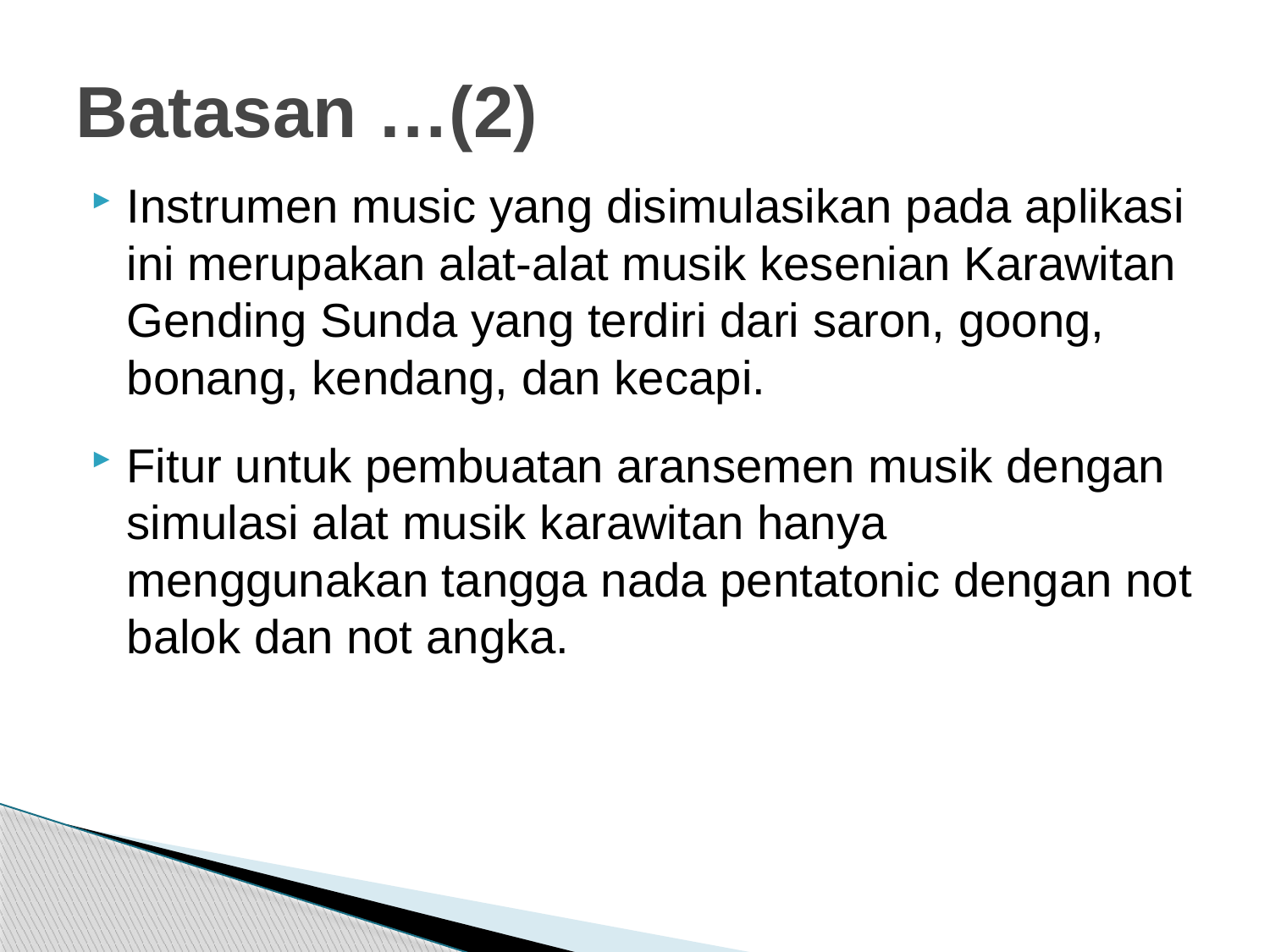

# Batasan …(2)
Instrumen music yang disimulasikan pada aplikasi ini merupakan alat-alat musik kesenian Karawitan Gending Sunda yang terdiri dari saron, goong, bonang, kendang, dan kecapi.

Fitur untuk pembuatan aransemen musik dengan simulasi alat musik karawitan hanya menggunakan tangga nada pentatonic dengan not balok dan not angka.